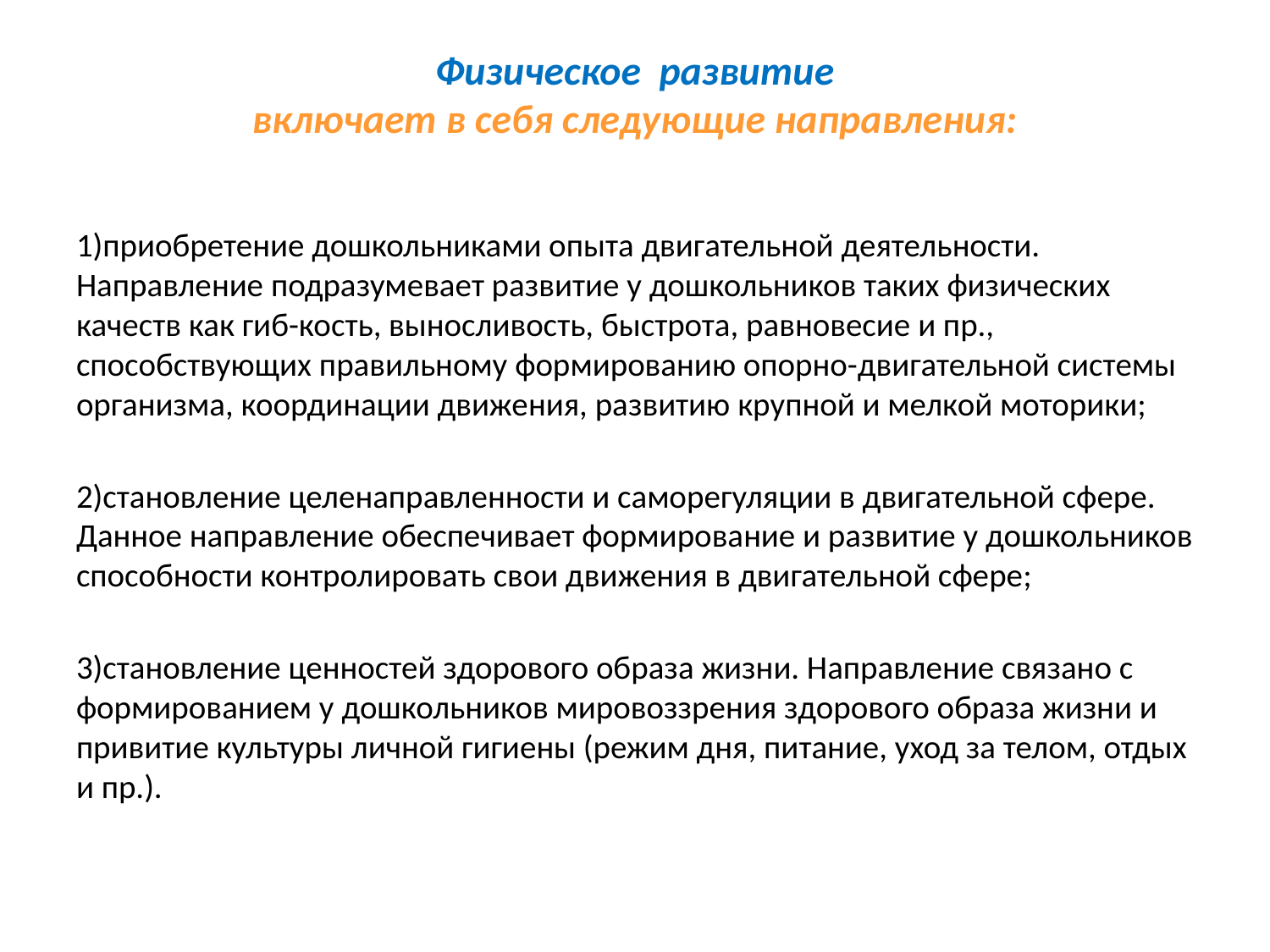

# Физическое  развитие включает в себя следующие направления:

1)приобретение дошкольниками опыта двигательной деятельности. Направление подразумевает развитие у дошкольников таких физических качеств как гиб-кость, выносливость, быстрота, равновесие и пр., способствующих правильному формированию опорно-двигательной системы организма, координации движения, развитию крупной и мелкой моторики;

2)становление целенаправленности и саморегуляции в двигательной сфере. Данное направление обеспечивает формирование и развитие у дошкольников способности контролировать свои движения в двигательной сфере;

3)становление ценностей здорового образа жизни. Направление связано с формированием у дошкольников мировоззрения здорового образа жизни и привитие культуры личной гигиены (режим дня, питание, уход за телом, отдых и пр.).